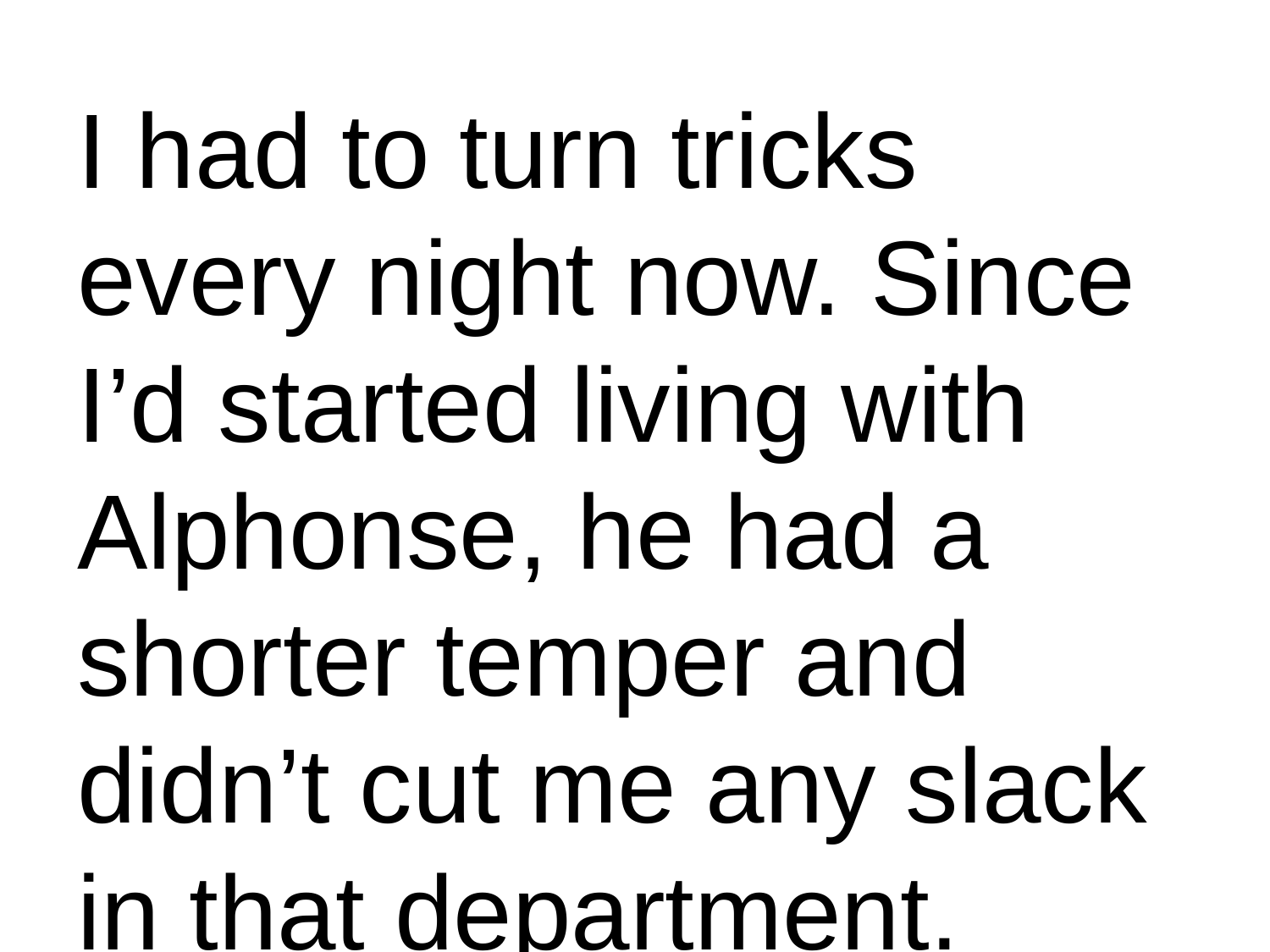

I had to turn tricks every night now. Since I’d started living with Alphonse, he had a shorter temper and didn’t cut me any slack in that department. (288)